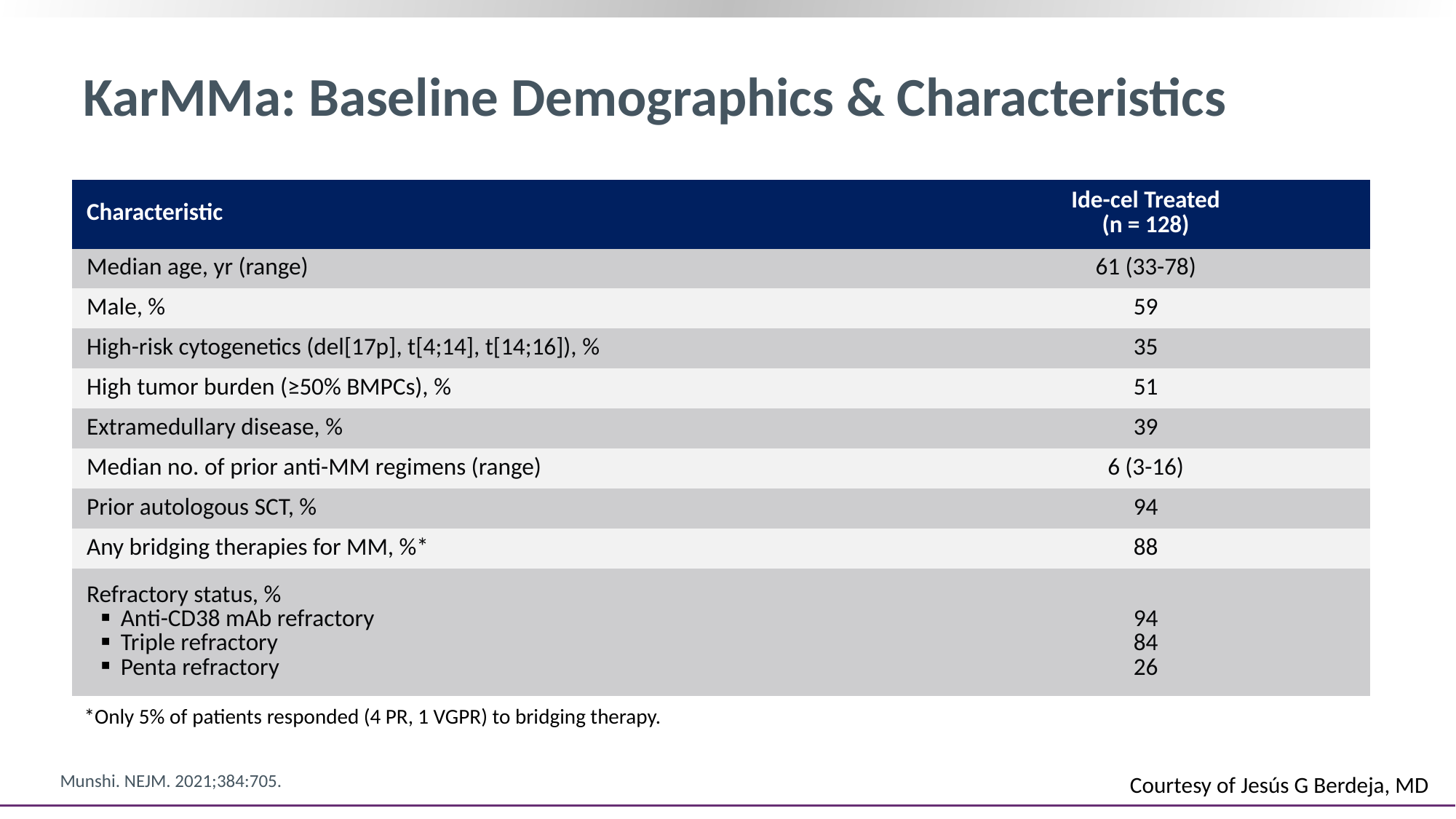

# KarMMa: Baseline Demographics & Characteristics
| Characteristic | Ide-cel Treated (n = 128) |
| --- | --- |
| Median age, yr (range) | 61 (33-78) |
| Male, % | 59 |
| High-risk cytogenetics (del[17p], t[4;14], t[14;16]), % | 35 |
| High tumor burden (≥50% BMPCs), % | 51 |
| Extramedullary disease, % | 39 |
| Median no. of prior anti-MM regimens (range) | 6 (3-16) |
| Prior autologous SCT, % | 94 |
| Any bridging therapies for MM, %\* | 88 |
| Refractory status, % Anti-CD38 mAb refractory Triple refractory Penta refractory | 94 84 26 |
*Only 5% of patients responded (4 PR, 1 VGPR) to bridging therapy.
Munshi. NEJM. 2021;384:705.
Courtesy of Jesús G Berdeja, MD